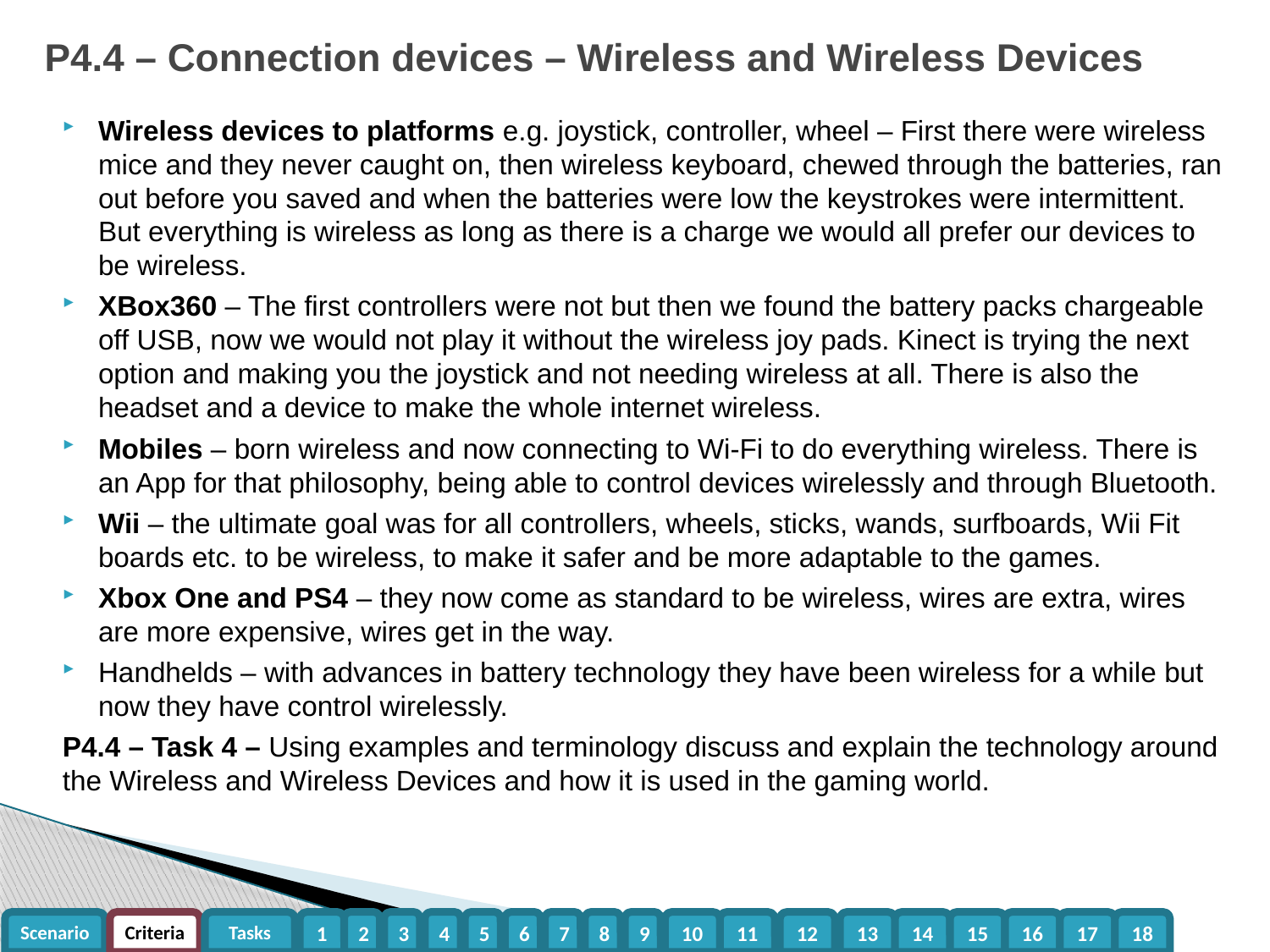

# P4.4 – Connection devices – Wireless and Wireless Devices
Wireless devices to platforms e.g. joystick, controller, wheel – First there were wireless mice and they never caught on, then wireless keyboard, chewed through the batteries, ran out before you saved and when the batteries were low the keystrokes were intermittent. But everything is wireless as long as there is a charge we would all prefer our devices to be wireless.
XBox360 – The first controllers were not but then we found the battery packs chargeable off USB, now we would not play it without the wireless joy pads. Kinect is trying the next option and making you the joystick and not needing wireless at all. There is also the headset and a device to make the whole internet wireless.
Mobiles – born wireless and now connecting to Wi-Fi to do everything wireless. There is an App for that philosophy, being able to control devices wirelessly and through Bluetooth.
Wii – the ultimate goal was for all controllers, wheels, sticks, wands, surfboards, Wii Fit boards etc. to be wireless, to make it safer and be more adaptable to the games.
Xbox One and PS4 – they now come as standard to be wireless, wires are extra, wires are more expensive, wires get in the way.
Handhelds – with advances in battery technology they have been wireless for a while but now they have control wirelessly.
P4.4 – Task 4 – Using examples and terminology discuss and explain the technology around the Wireless and Wireless Devices and how it is used in the gaming world.